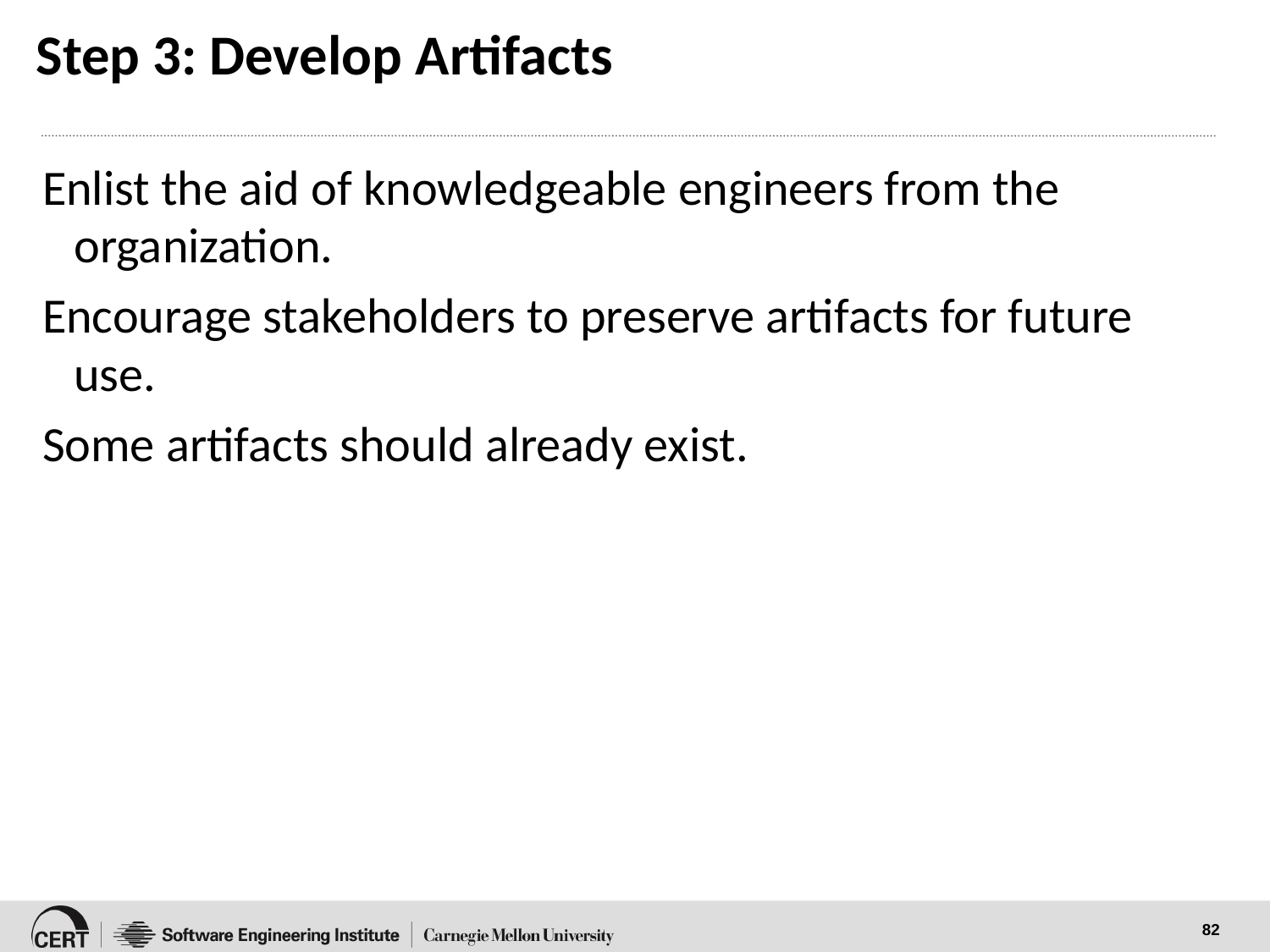

# Step 3: Develop Artifacts
Enlist the aid of knowledgeable engineers from the organization.
Encourage stakeholders to preserve artifacts for future use.
Some artifacts should already exist.